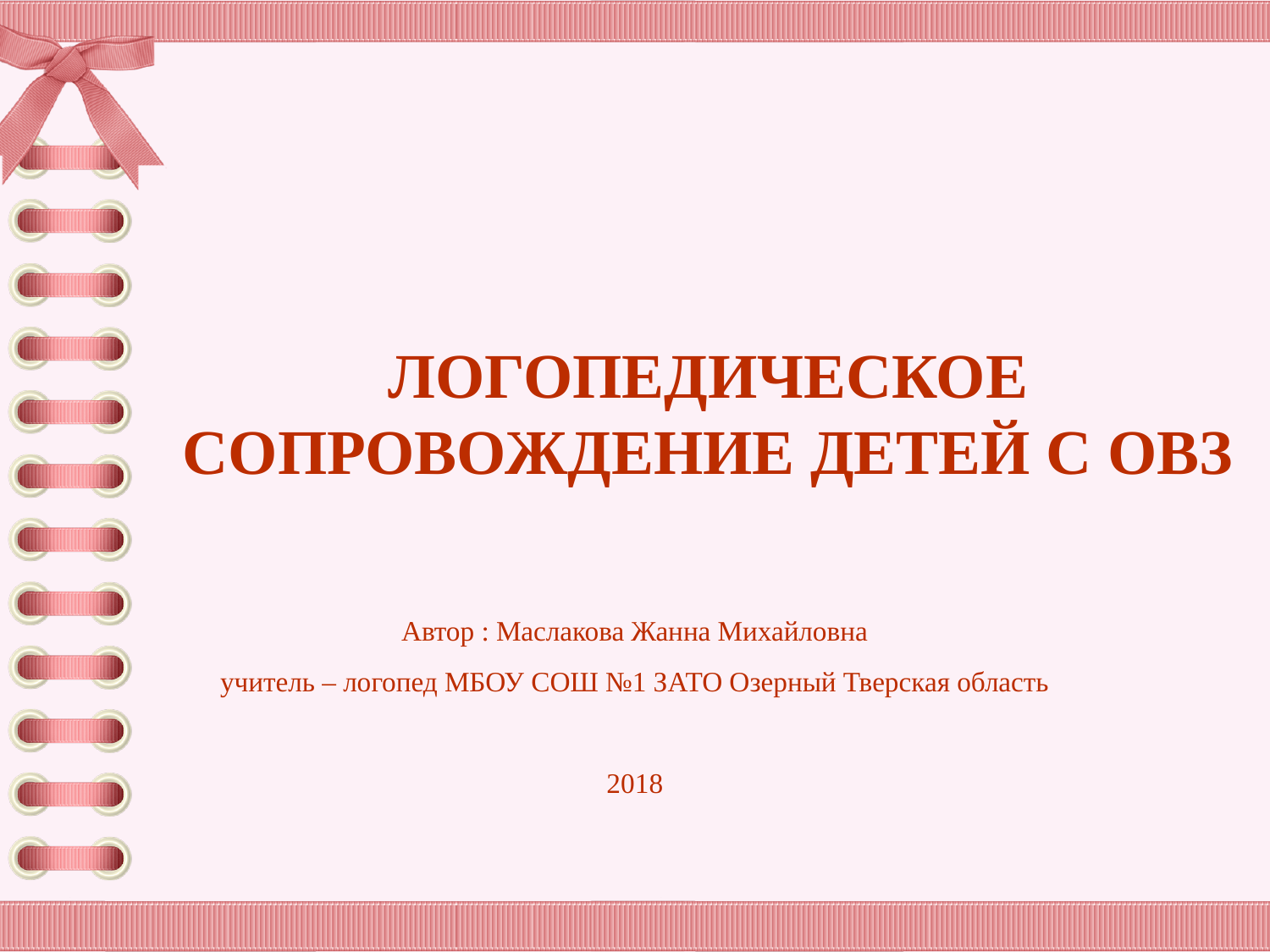

ЛОГОПЕДИЧЕСКОЕ СОПРОВОЖДЕНИЕ ДЕТЕЙ С ОВЗ
Автор : Маслакова Жанна Михайловна
учитель – логопед МБОУ СОШ №1 ЗАТО Озерный Тверская область

2018